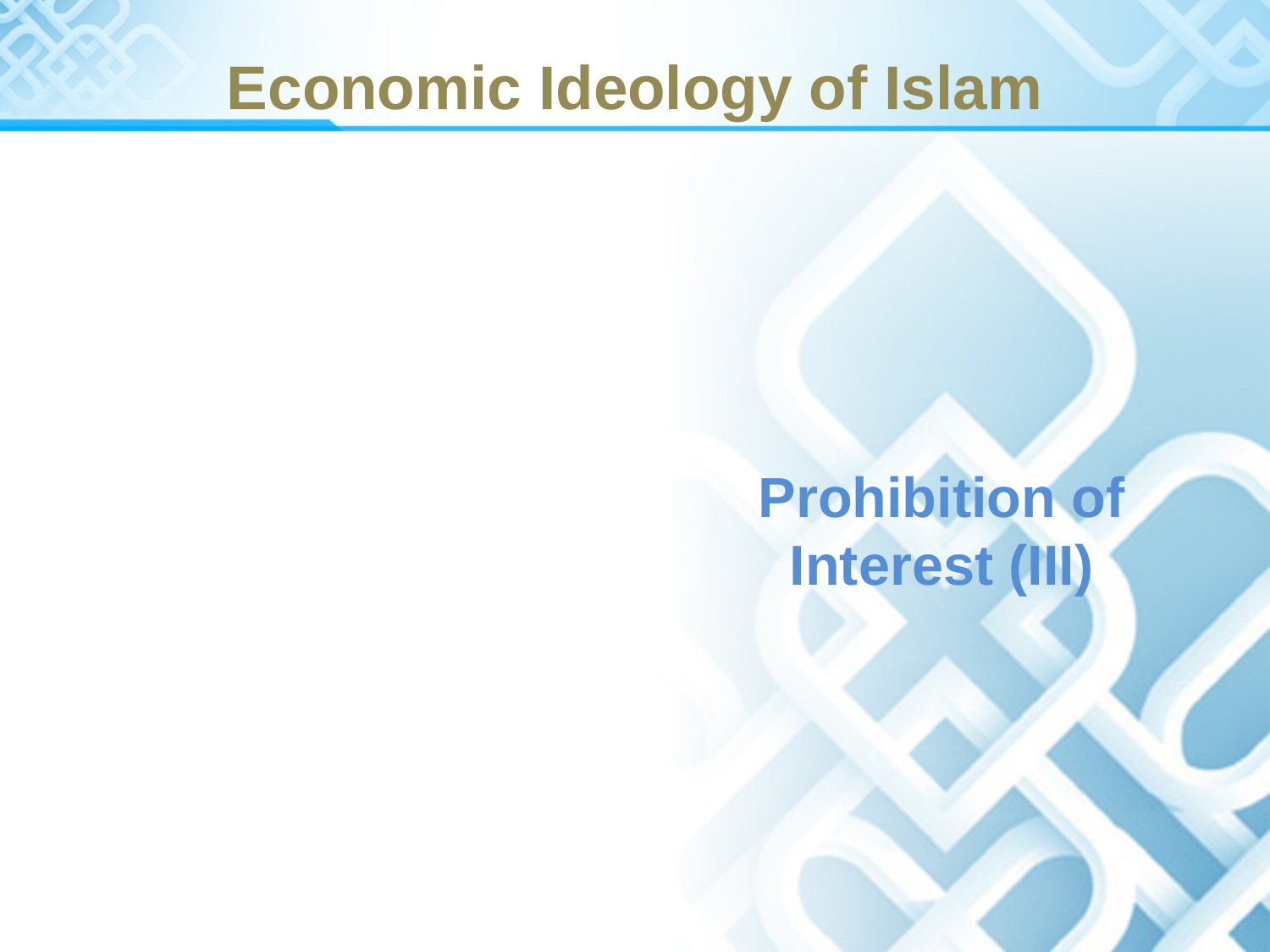

# Economic Ideology of Islam
Prohibition of Interest (III)